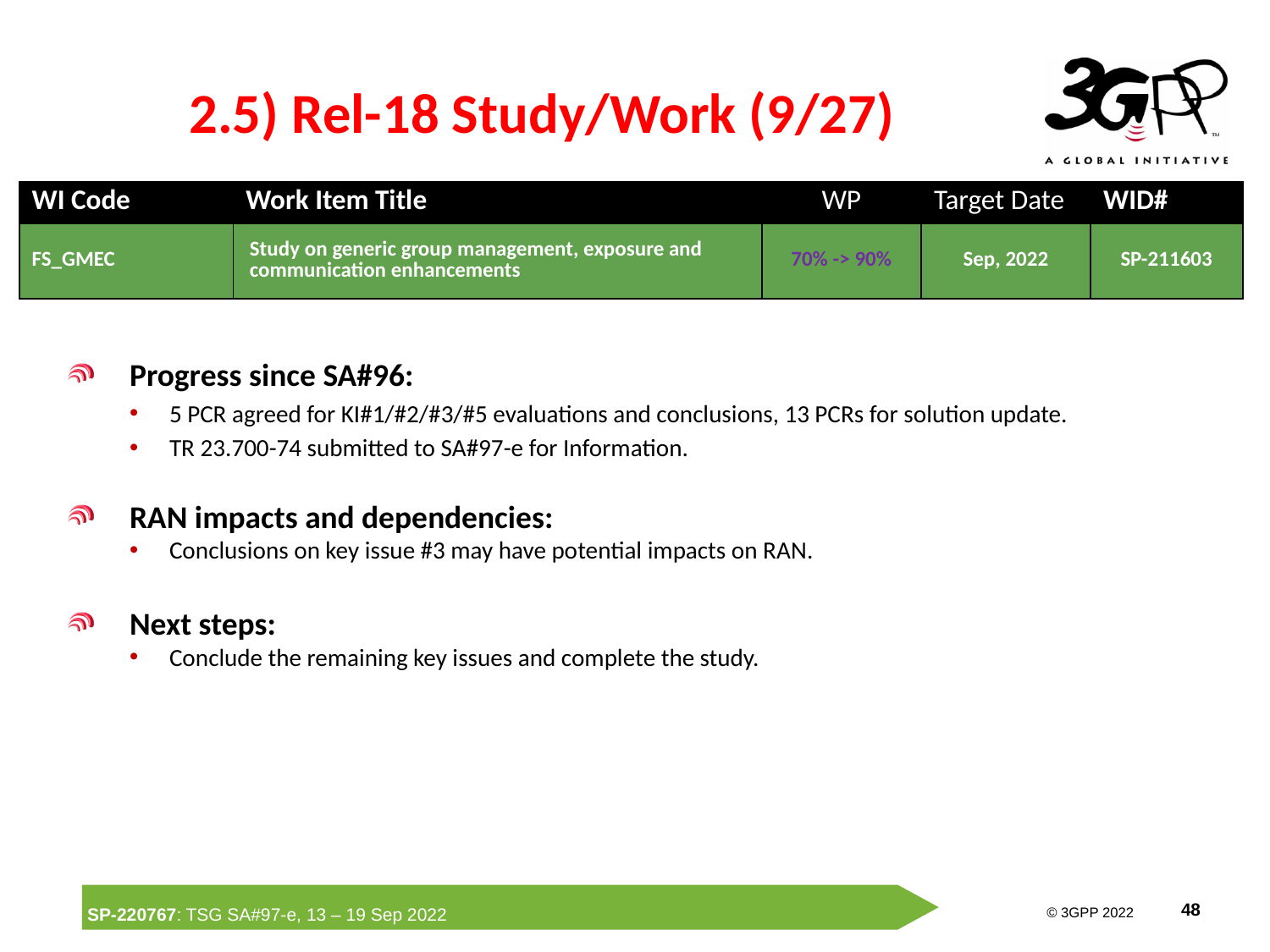

# 2.5) Rel-18 Study/Work (9/27)
| WI Code | Work Item Title | WP | Target Date | WID# |
| --- | --- | --- | --- | --- |
| FS\_GMEC | Study on generic group management, exposure and communication enhancements | 70% -> 90% | Sep, 2022 | SP-211603 |
Progress since SA#96:
5 PCR agreed for KI#1/#2/#3/#5 evaluations and conclusions, 13 PCRs for solution update.
TR 23.700-74 submitted to SA#97-e for Information.

RAN impacts and dependencies:
Conclusions on key issue #3 may have potential impacts on RAN.

Next steps:
Conclude the remaining key issues and complete the study.